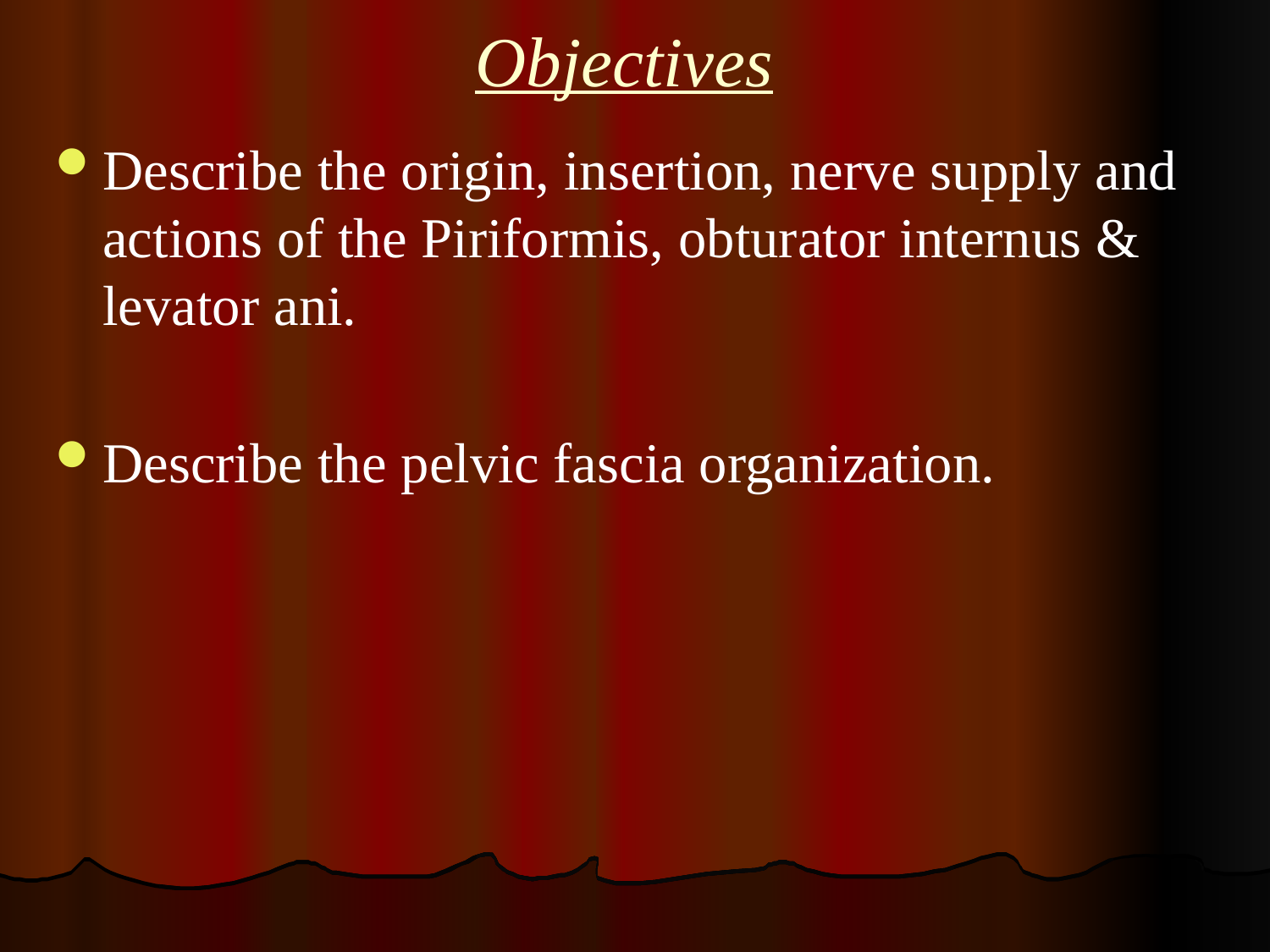

# Objectives
Describe the origin, insertion, nerve supply and actions of the Piriformis, obturator internus & levator ani.

Describe the pelvic fascia organization.